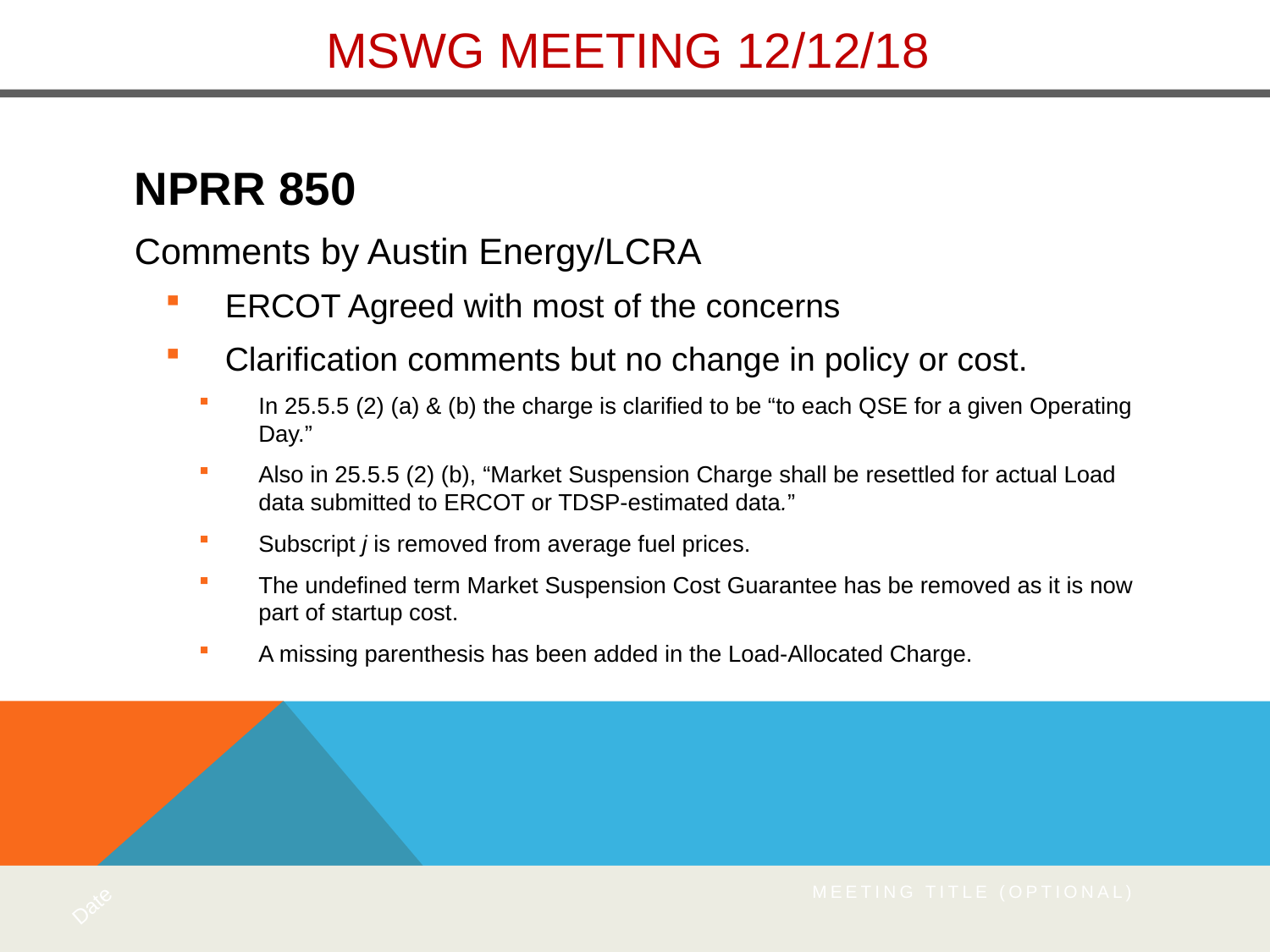

# MSWG Meeting 12/12/18
NPRR 850
Comments by Austin Energy/LCRA
ERCOT Agreed with most of the concerns
Clarification comments but no change in policy or cost.
In 25.5.5 (2) (a) & (b) the charge is clarified to be “to each QSE for a given Operating Day.”
Also in 25.5.5 (2) (b), “Market Suspension Charge shall be resettled for actual Load data submitted to ERCOT or TDSP-estimated data.”
Subscript j is removed from average fuel prices.
The undefined term Market Suspension Cost Guarantee has be removed as it is now part of startup cost.
A missing parenthesis has been added in the Load-Allocated Charge.

Date
Meeting Title (optional)